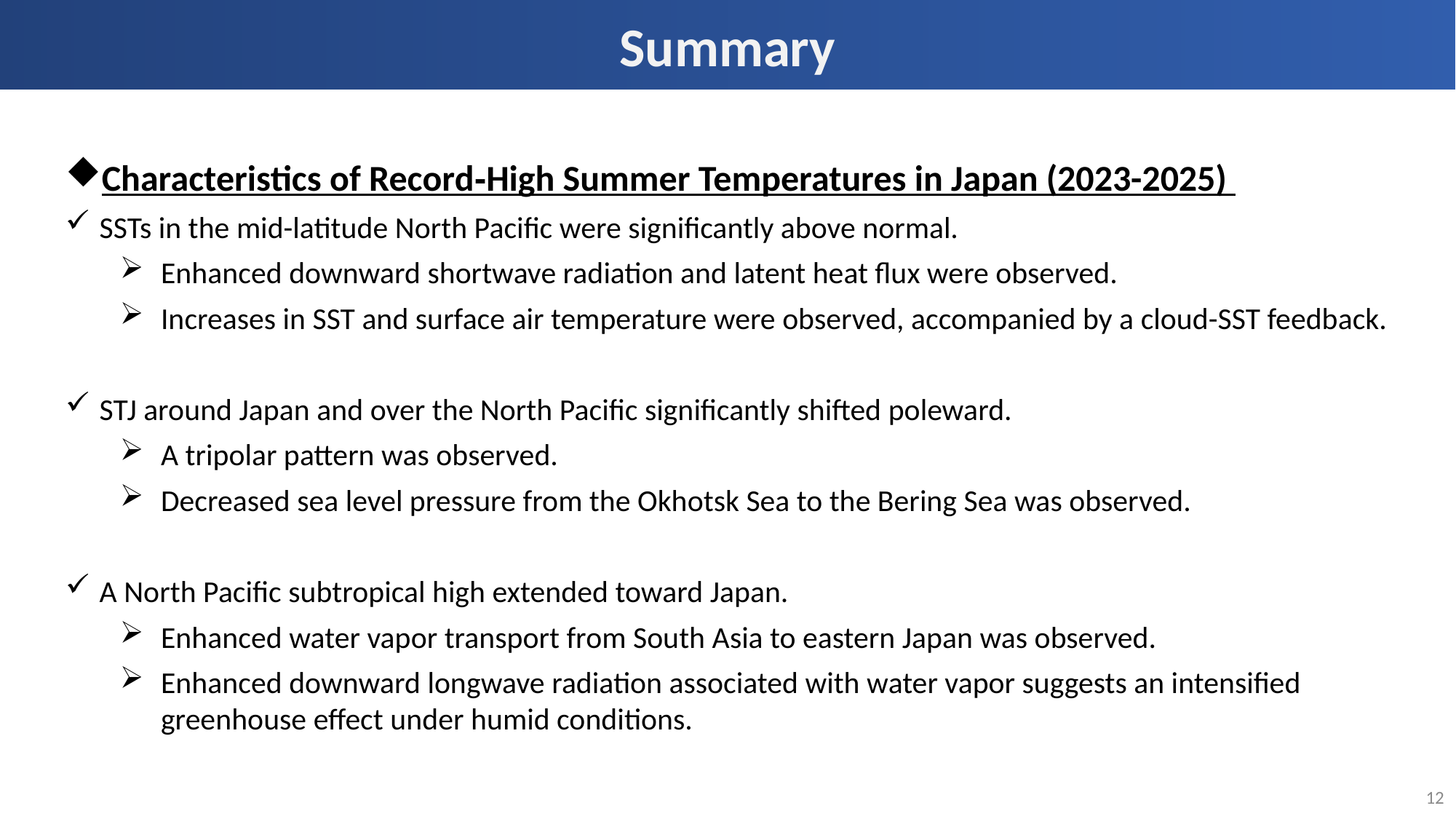

Summary
Characteristics of Record‑High Summer Temperatures in Japan (2023-2025)
SSTs in the mid-latitude North Pacific were significantly above normal.
Enhanced downward shortwave radiation and latent heat flux were observed.
Increases in SST and surface air temperature were observed, accompanied by a cloud-SST feedback.

STJ around Japan and over the North Pacific significantly shifted poleward.
A tripolar pattern was observed.
Decreased sea level pressure from the Okhotsk Sea to the Bering Sea was observed.

A North Pacific subtropical high extended toward Japan.
Enhanced water vapor transport from South Asia to eastern Japan was observed.
Enhanced downward longwave radiation associated with water vapor suggests an intensified greenhouse effect under humid conditions.
12